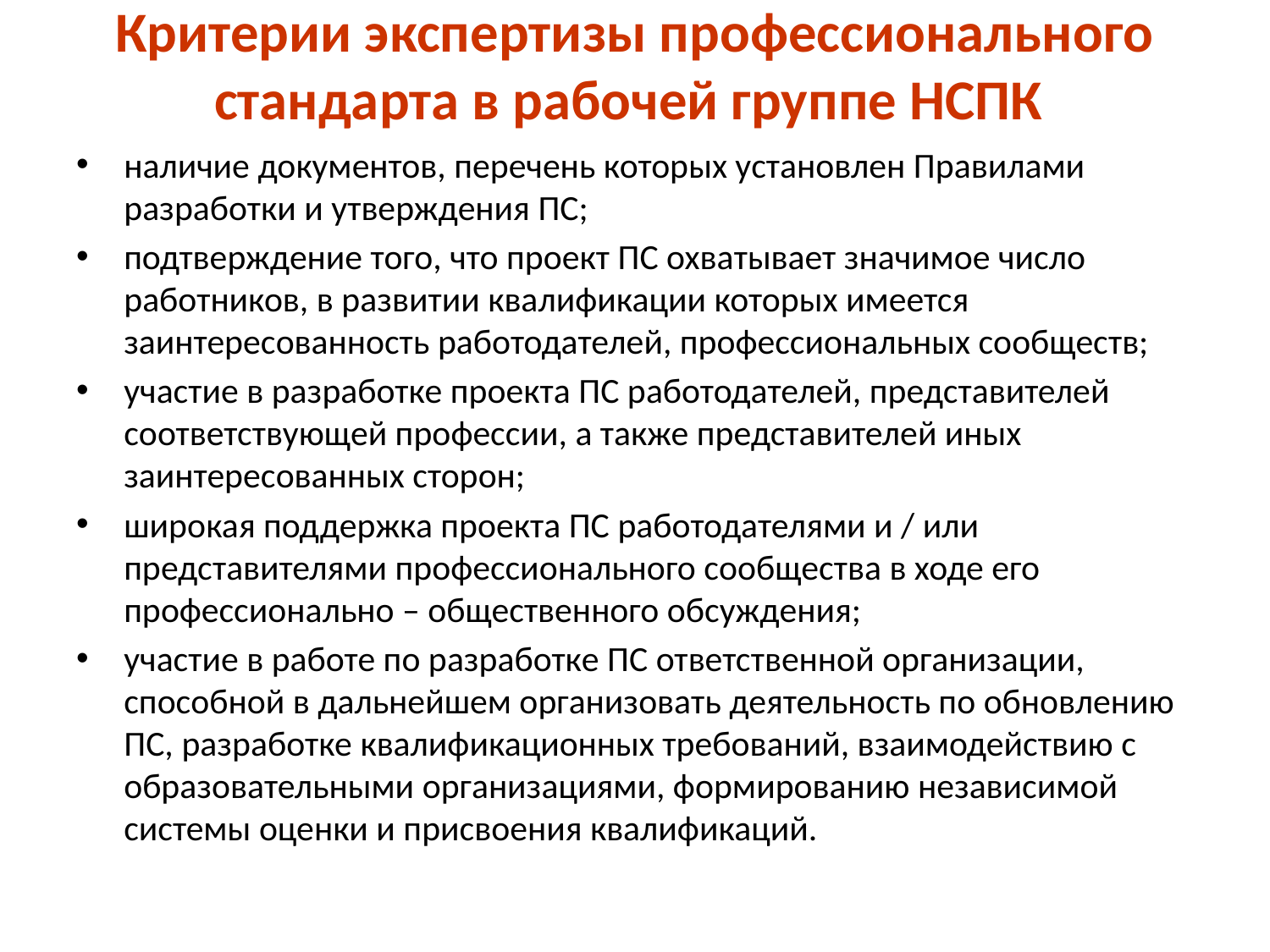

# Критерии экспертизы профессионального стандарта в рабочей группе НСПК
наличие документов, перечень которых установлен Правилами разработки и утверждения ПС;
подтверждение того, что проект ПС охватывает значимое число работников, в развитии квалификации которых имеется заинтересованность работодателей, профессиональных сообществ;
участие в разработке проекта ПС работодателей, представителей соответствующей профессии, а также представителей иных заинтересованных сторон;
широкая поддержка проекта ПС работодателями и / или представителями профессионального сообщества в ходе его профессионально – общественного обсуждения;
участие в работе по разработке ПС ответственной организации, способной в дальнейшем организовать деятельность по обновлению ПС, разработке квалификационных требований, взаимодействию с образовательными организациями, формированию независимой системы оценки и присвоения квалификаций.